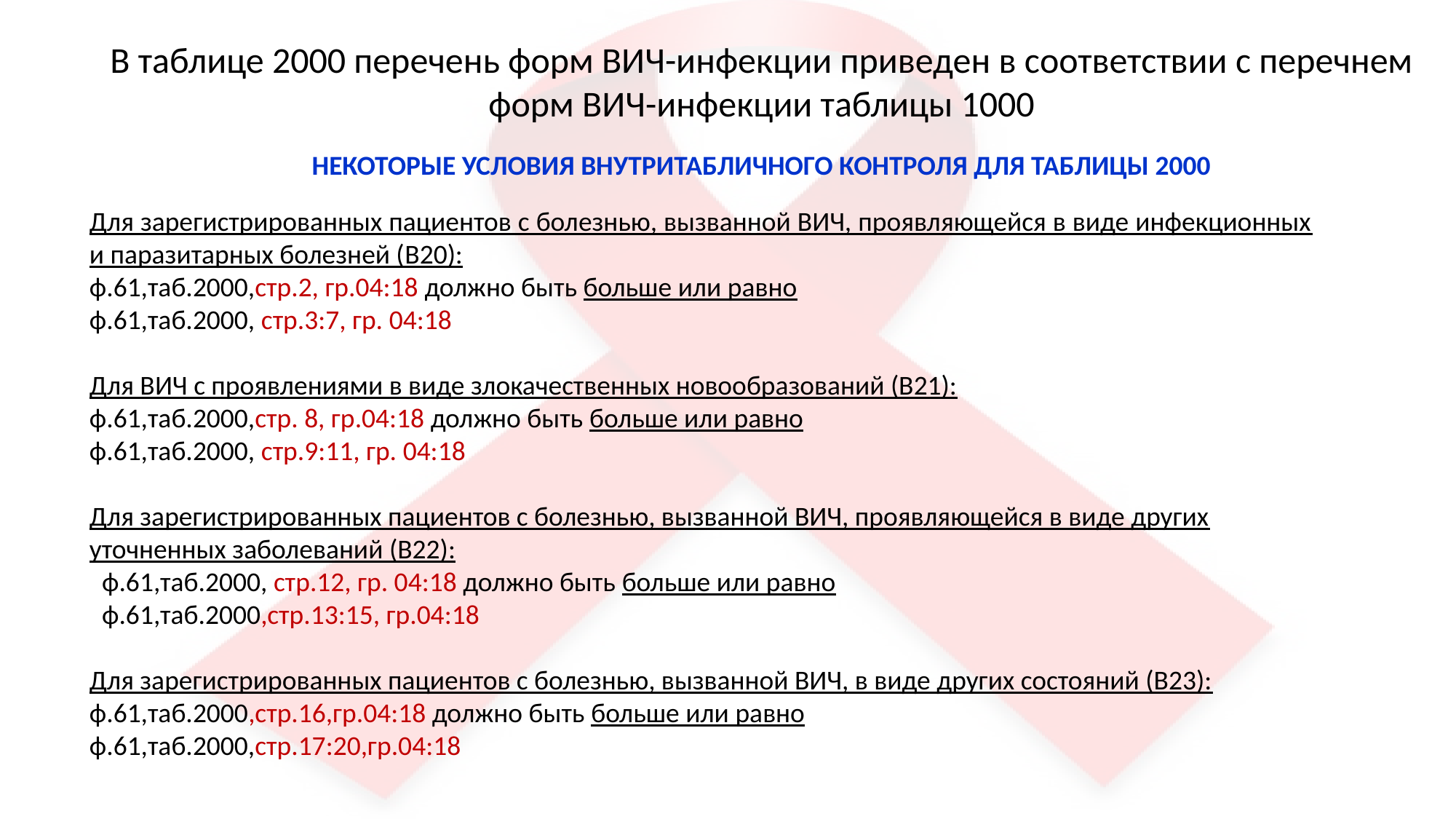

В таблице 2000 перечень форм ВИЧ-инфекции приведен в соответствии с перечнем форм ВИЧ-инфекции таблицы 1000
НЕКОТОРЫЕ УСЛОВИЯ ВНУТРИТАБЛИЧНОГО КОНТРОЛЯ ДЛЯ ТАБЛИЦЫ 2000
Для зарегистрированных пациентов с болезнью, вызванной ВИЧ, проявляющейся в виде инфекционных и паразитарных болезней (В20):
ф.61,таб.2000,стр.2, гр.04:18 должно быть больше или равно
ф.61,таб.2000, стр.3:7, гр. 04:18

Для ВИЧ с проявлениями в виде злокачественных новообразований (В21):
ф.61,таб.2000,стр. 8, гр.04:18 должно быть больше или равно
ф.61,таб.2000, стр.9:11, гр. 04:18

Для зарегистрированных пациентов с болезнью, вызванной ВИЧ, проявляющейся в виде других уточненных заболеваний (В22):
  ф.61,таб.2000, стр.12, гр. 04:18 должно быть больше или равно
  ф.61,таб.2000,стр.13:15, гр.04:18

Для зарегистрированных пациентов с болезнью, вызванной ВИЧ, в виде других состояний (В23):
ф.61,таб.2000,стр.16,гр.04:18 должно быть больше или равно
ф.61,таб.2000,стр.17:20,гр.04:18